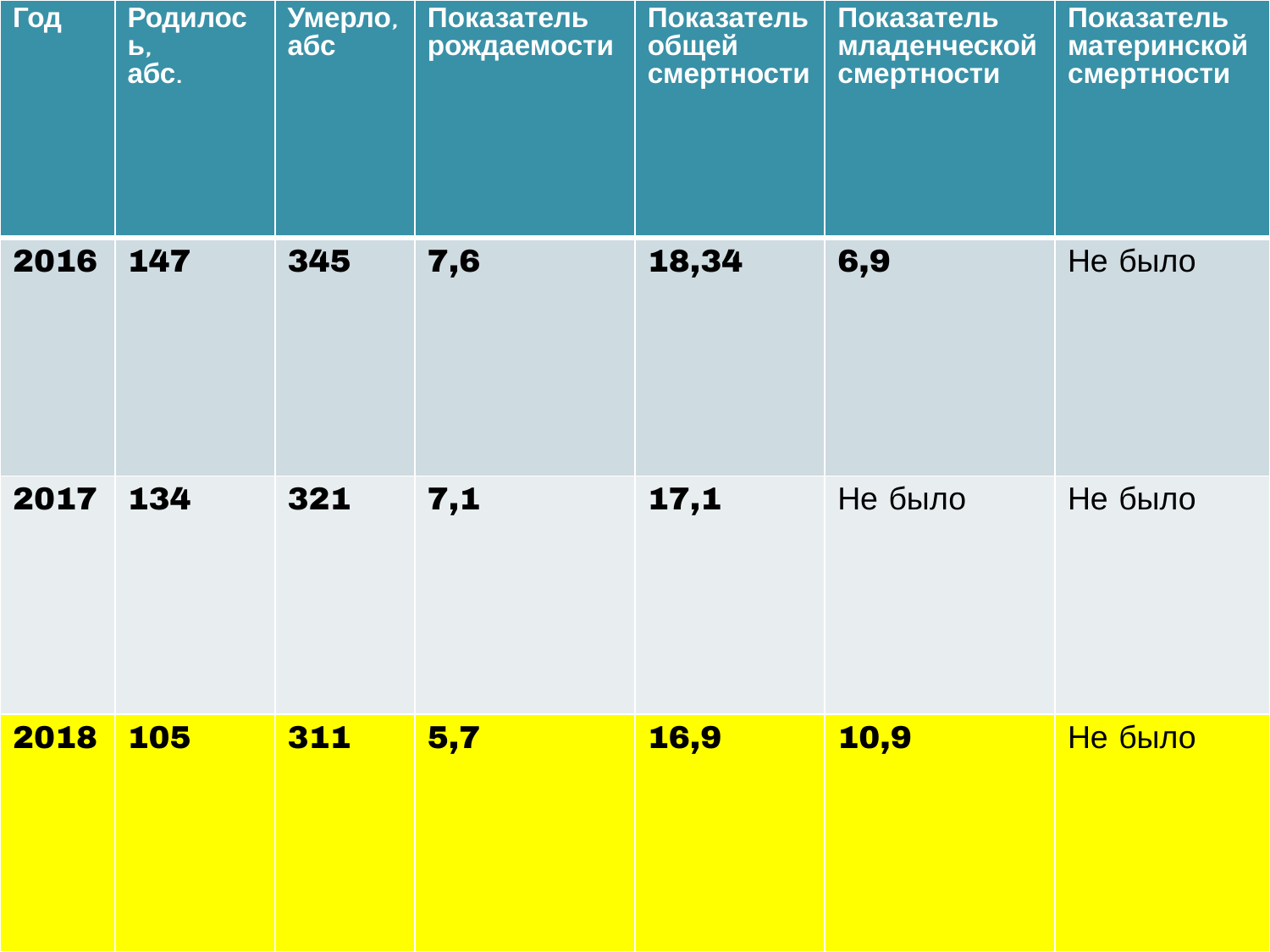

| Год | Родилось, абс. | Умерло, абс | Показатель рождаемости | Показатель общей смертности | Показатель младенческой смертности | Показатель материнской смертности |
| --- | --- | --- | --- | --- | --- | --- |
| 2016 | 147 | 345 | 7,6 | 18,34 | 6,9 | Не было |
| 2017 | 134 | 321 | 7,1 | 17,1 | Не было | Не было |
| 2018 | 105 | 311 | 5,7 | 16,9 | 10,9 | Не было |